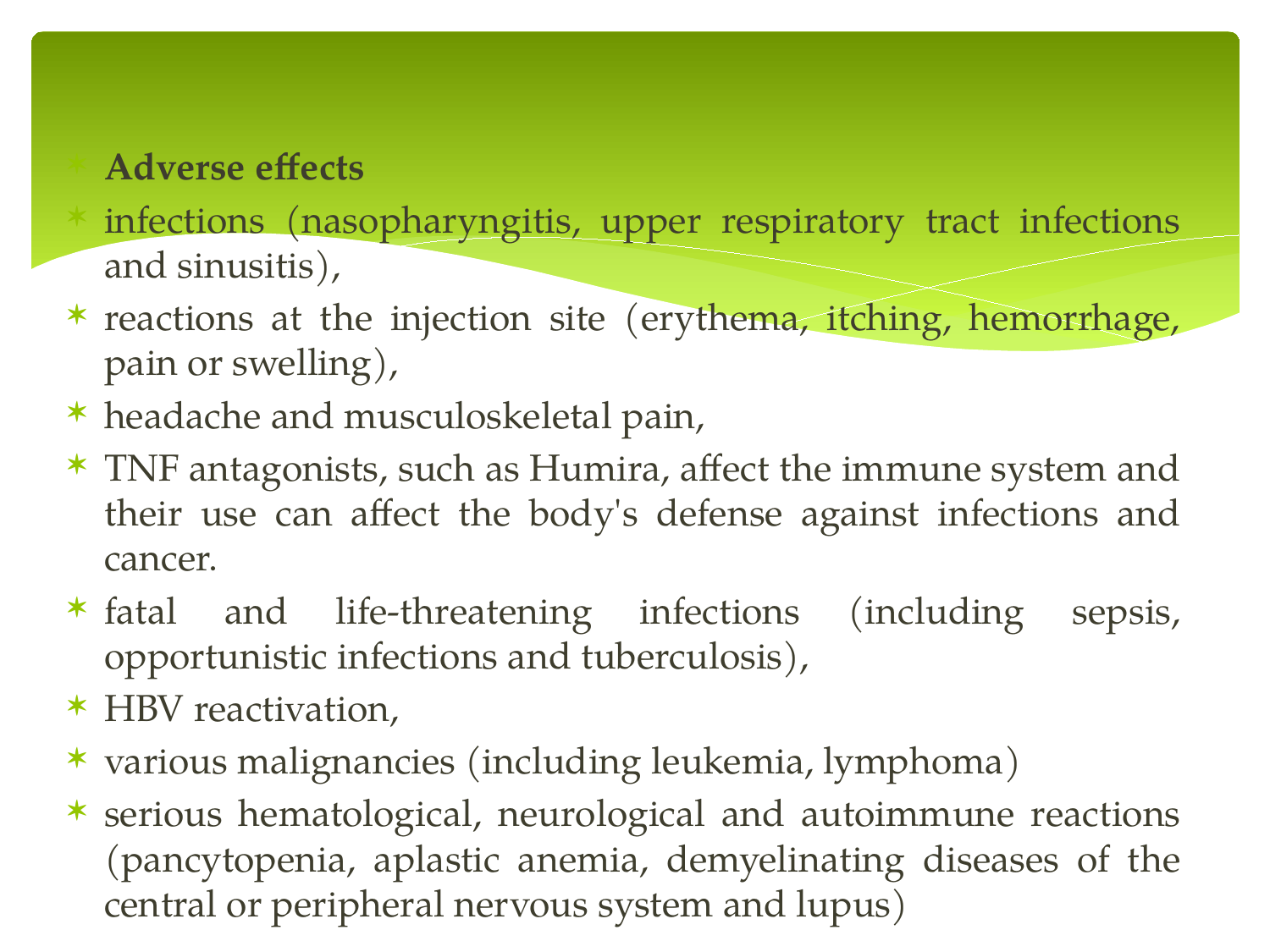

Adverse effects
infections (nasopharyngitis, upper respiratory tract infections and sinusitis),
reactions at the injection site (erythema, itching, hemorrhage, pain or swelling),
headache and musculoskeletal pain,
TNF antagonists, such as Humira, affect the immune system and their use can affect the body's defense against infections and cancer.
fatal and life-threatening infections (including sepsis, opportunistic infections and tuberculosis),
HBV reactivation,
various malignancies (including leukemia, lymphoma)
serious hematological, neurological and autoimmune reactions (pancytopenia, aplastic anemia, demyelinating diseases of the central or peripheral nervous system and lupus)